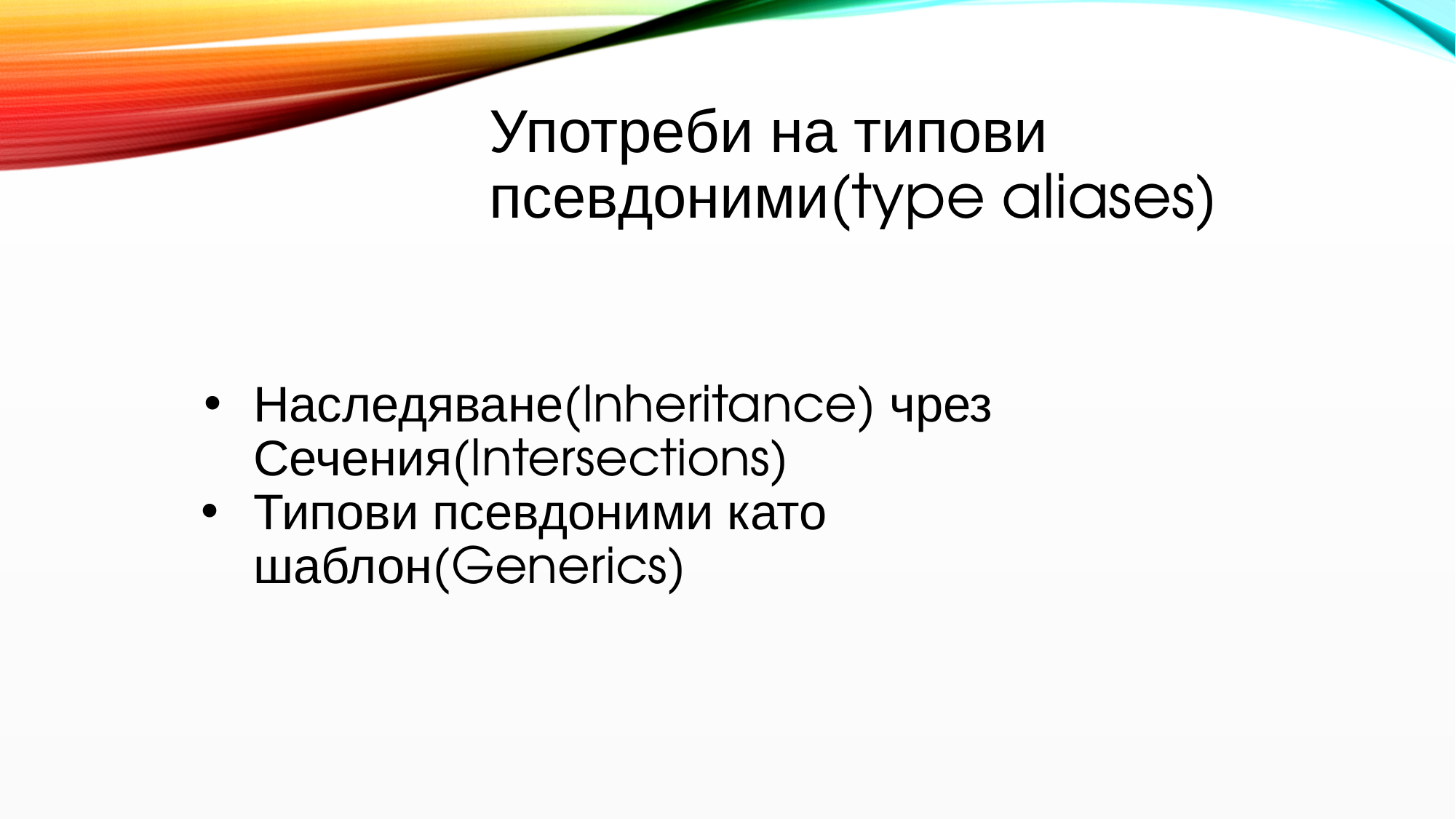

# Употреби на типови псевдоними(type aliases)
Наследяване(Inheritance) чрез Сечения(Intersections)
Типови псевдоними като шаблон(Generics)